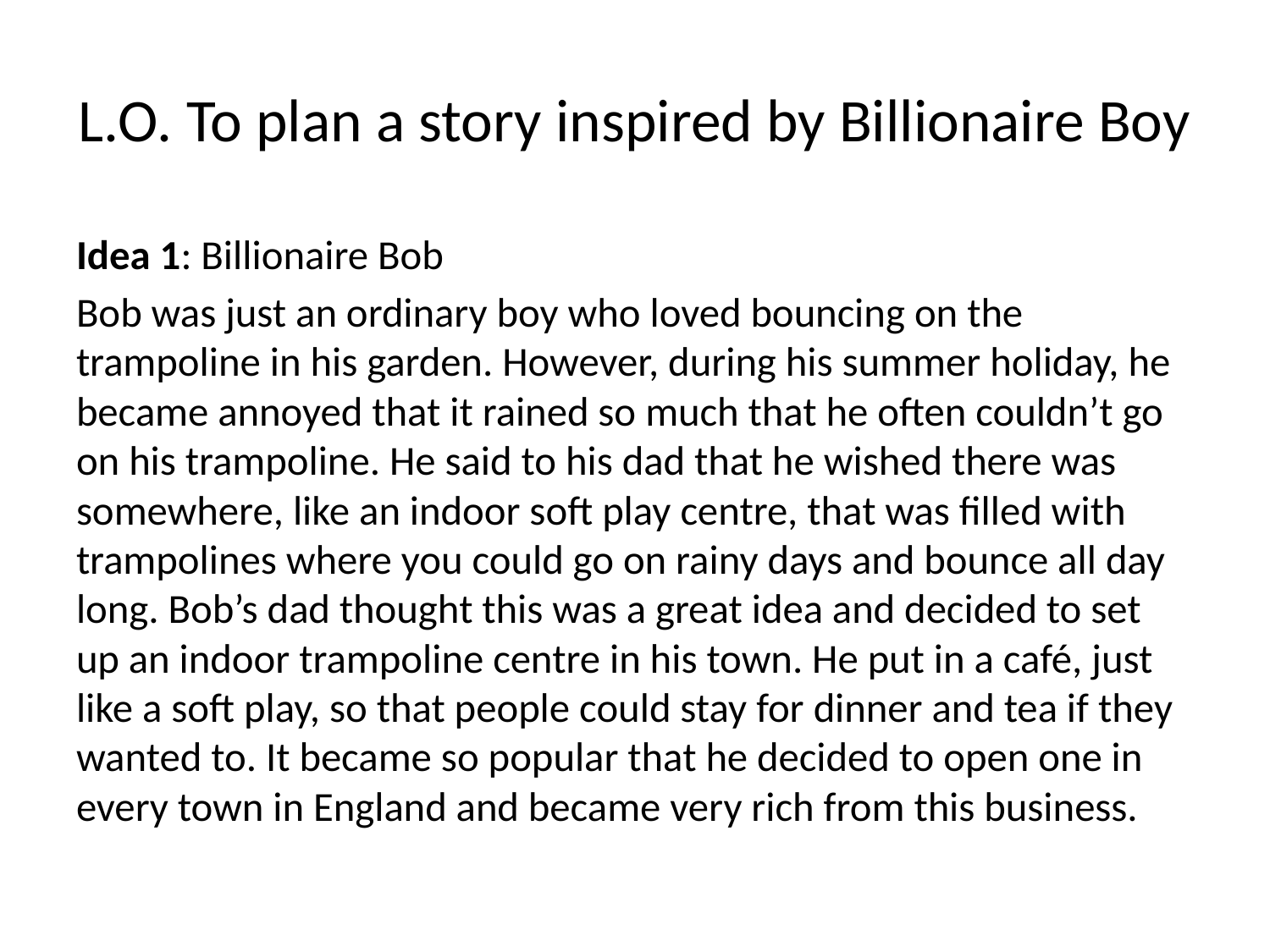

# L.O. To plan a story inspired by Billionaire Boy
Idea 1: Billionaire Bob
Bob was just an ordinary boy who loved bouncing on the trampoline in his garden. However, during his summer holiday, he became annoyed that it rained so much that he often couldn’t go on his trampoline. He said to his dad that he wished there was somewhere, like an indoor soft play centre, that was filled with trampolines where you could go on rainy days and bounce all day long. Bob’s dad thought this was a great idea and decided to set up an indoor trampoline centre in his town. He put in a café, just like a soft play, so that people could stay for dinner and tea if they wanted to. It became so popular that he decided to open one in every town in England and became very rich from this business.